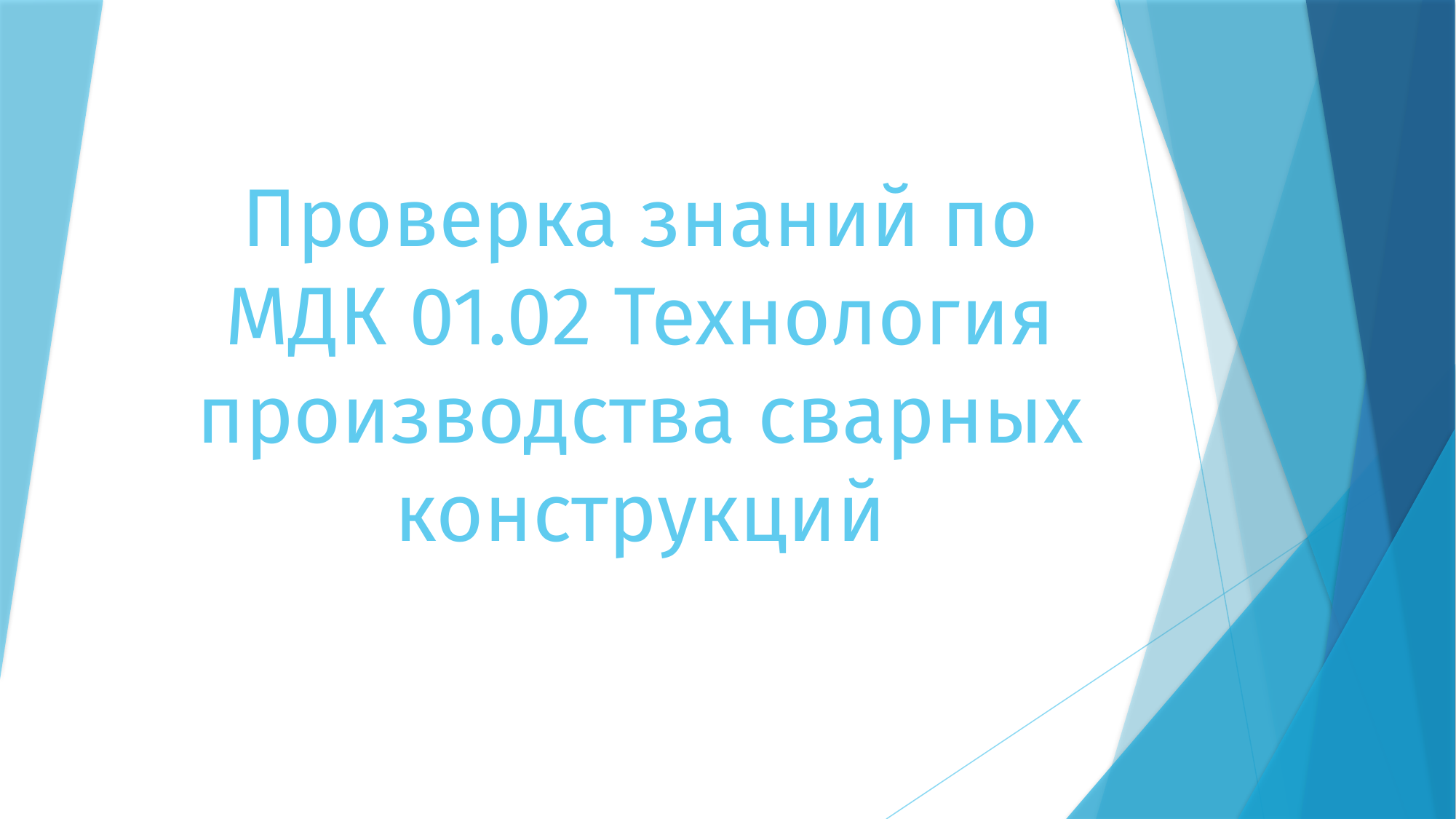

# Проверка знаний по МДК 01.02 Технология производства сварных конструкций